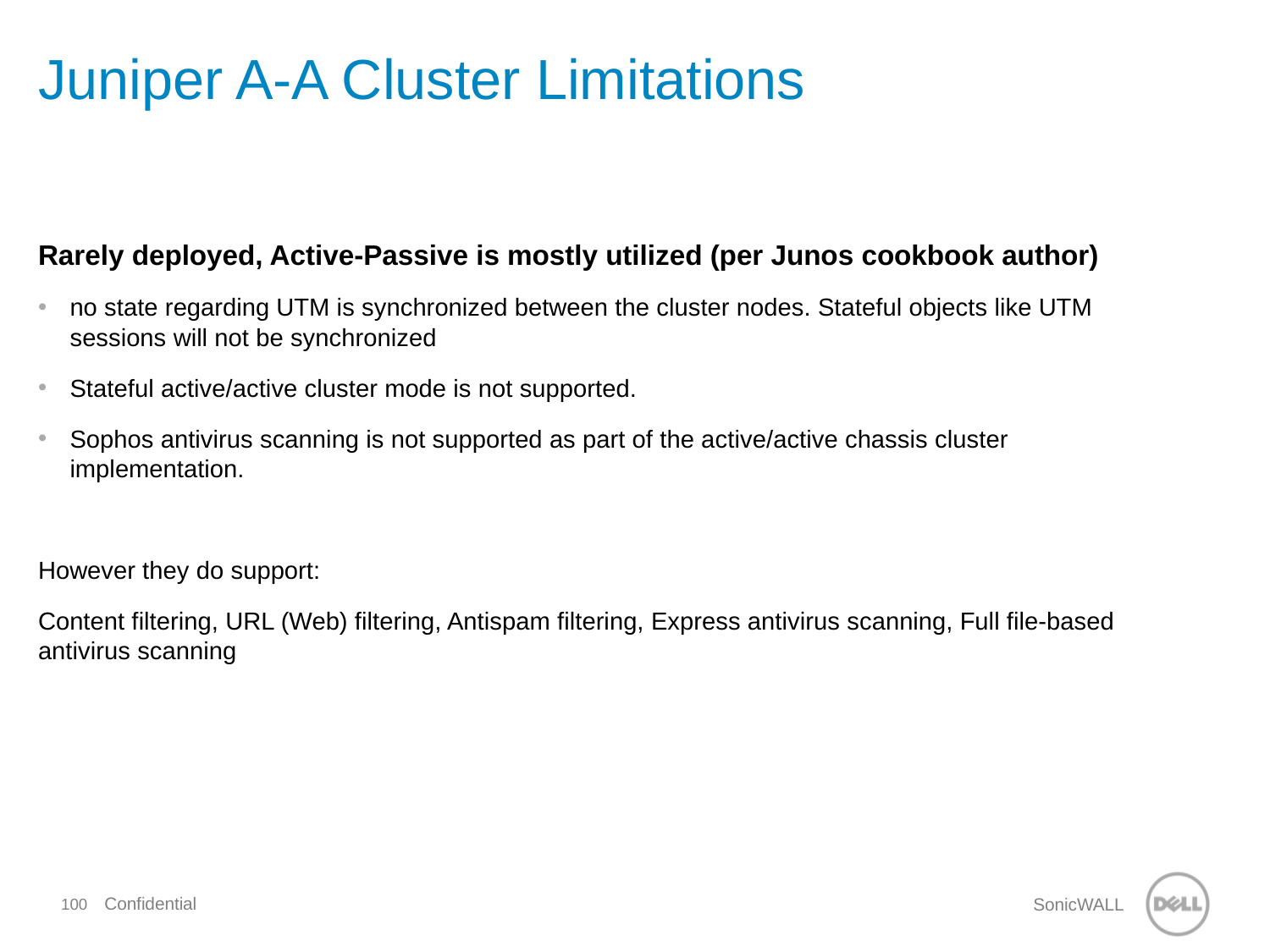

# Juniper A-A Cluster Limitations
Rarely deployed, Active-Passive is mostly utilized (per Junos cookbook author)
no state regarding UTM is synchronized between the cluster nodes. Stateful objects like UTM sessions will not be synchronized
Stateful active/active cluster mode is not supported.
Sophos antivirus scanning is not supported as part of the active/active chassis cluster implementation.

However they do support:
Content filtering, URL (Web) filtering, Antispam filtering, Express antivirus scanning, Full file-based antivirus scanning